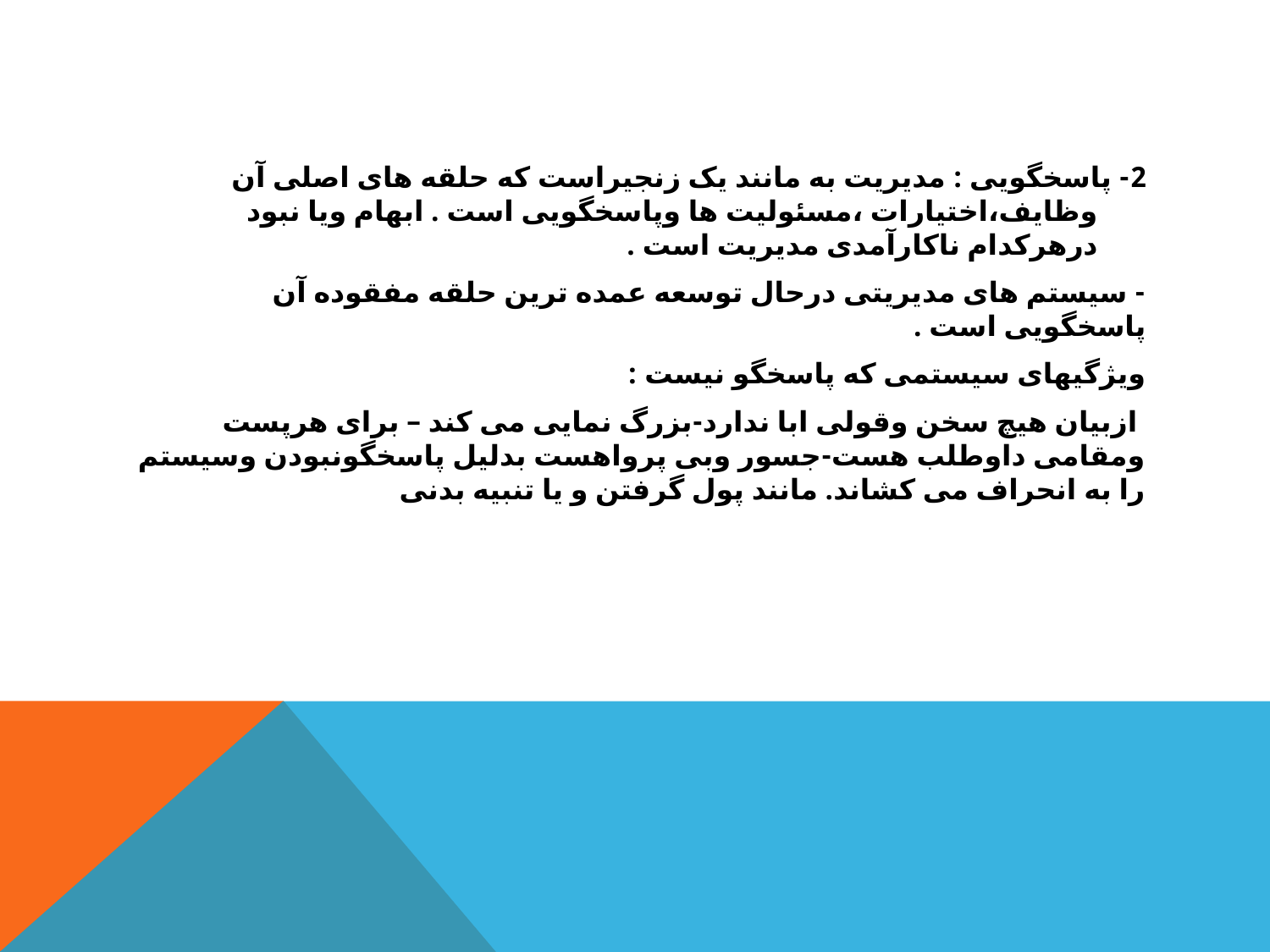

2- پاسخگویی : مدیریت به مانند یک زنجیراست که حلقه های اصلی آن  وظایف،اختیارات ،مسئولیت ها وپاسخگویی است . ابهام ویا نبود درهرکدام ناکارآمدی مدیریت است .
- سیستم های مدیریتی درحال توسعه عمده ترین حلقه مفقوده آن پاسخگویی است .
ویژگیهای سیستمی که پاسخگو نیست :
 ازبیان هیچ سخن وقولی ابا ندارد-بزرگ نمایی می کند – برای هرپست ومقامی داوطلب هست-جسور وبی پرواهست بدلیل پاسخگونبودن وسیستم را به انحراف می کشاند. مانند پول گرفتن و یا تنبیه بدنی